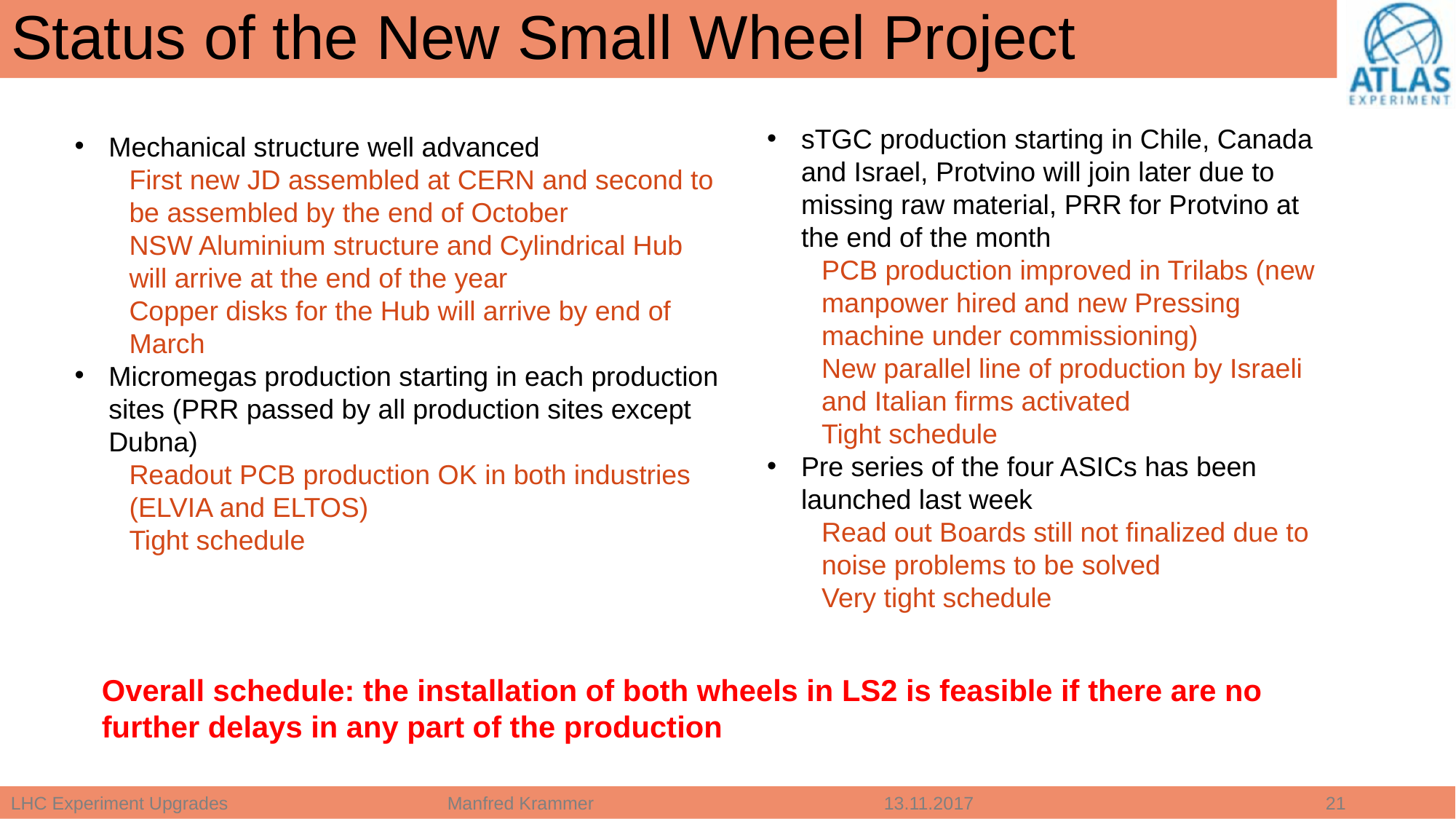

# Status of the New Small Wheel Project
sTGC production starting in Chile, Canada and Israel, Protvino will join later due to missing raw material, PRR for Protvino at the end of the month
PCB production improved in Trilabs (new manpower hired and new Pressing machine under commissioning)
New parallel line of production by Israeli and Italian firms activated
Tight schedule
Pre series of the four ASICs has been launched last week
Read out Boards still not finalized due to noise problems to be solved
Very tight schedule

Mechanical structure well advanced
First new JD assembled at CERN and second to be assembled by the end of October
NSW Aluminium structure and Cylindrical Hub will arrive at the end of the year
Copper disks for the Hub will arrive by end of March
Micromegas production starting in each production sites (PRR passed by all production sites except Dubna)
Readout PCB production OK in both industries (ELVIA and ELTOS)
Tight schedule
Overall schedule: the installation of both wheels in LS2 is feasible if there are no further delays in any part of the production